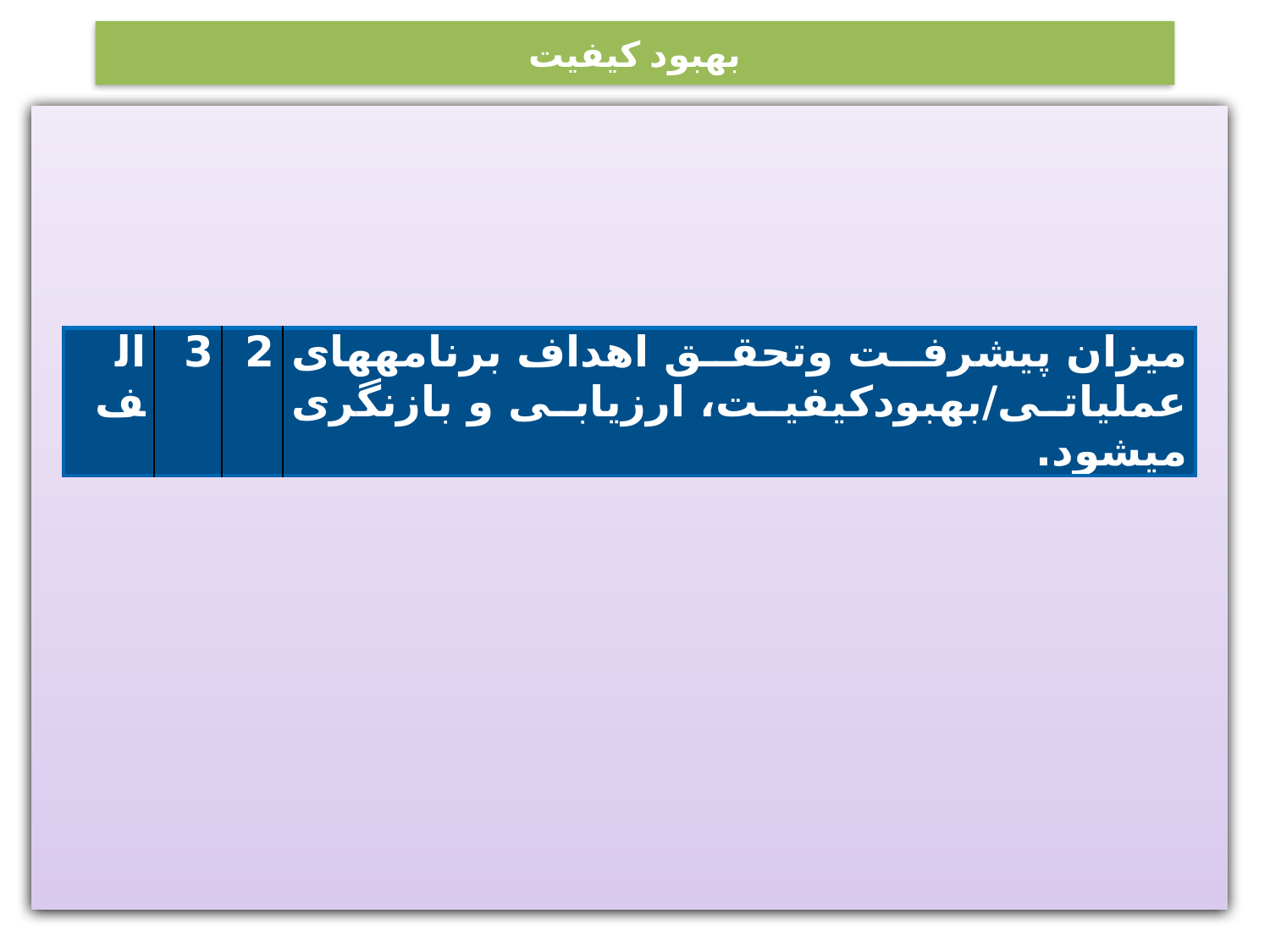

# بهبود کيفيت

| الف | 3 | 2 | میزان پیشرفت وتحقق اهداف برنامه‏های عملیاتی/بهبودکیفیت، ارزیابی و بازنگری می‏شود. |
| --- | --- | --- | --- |